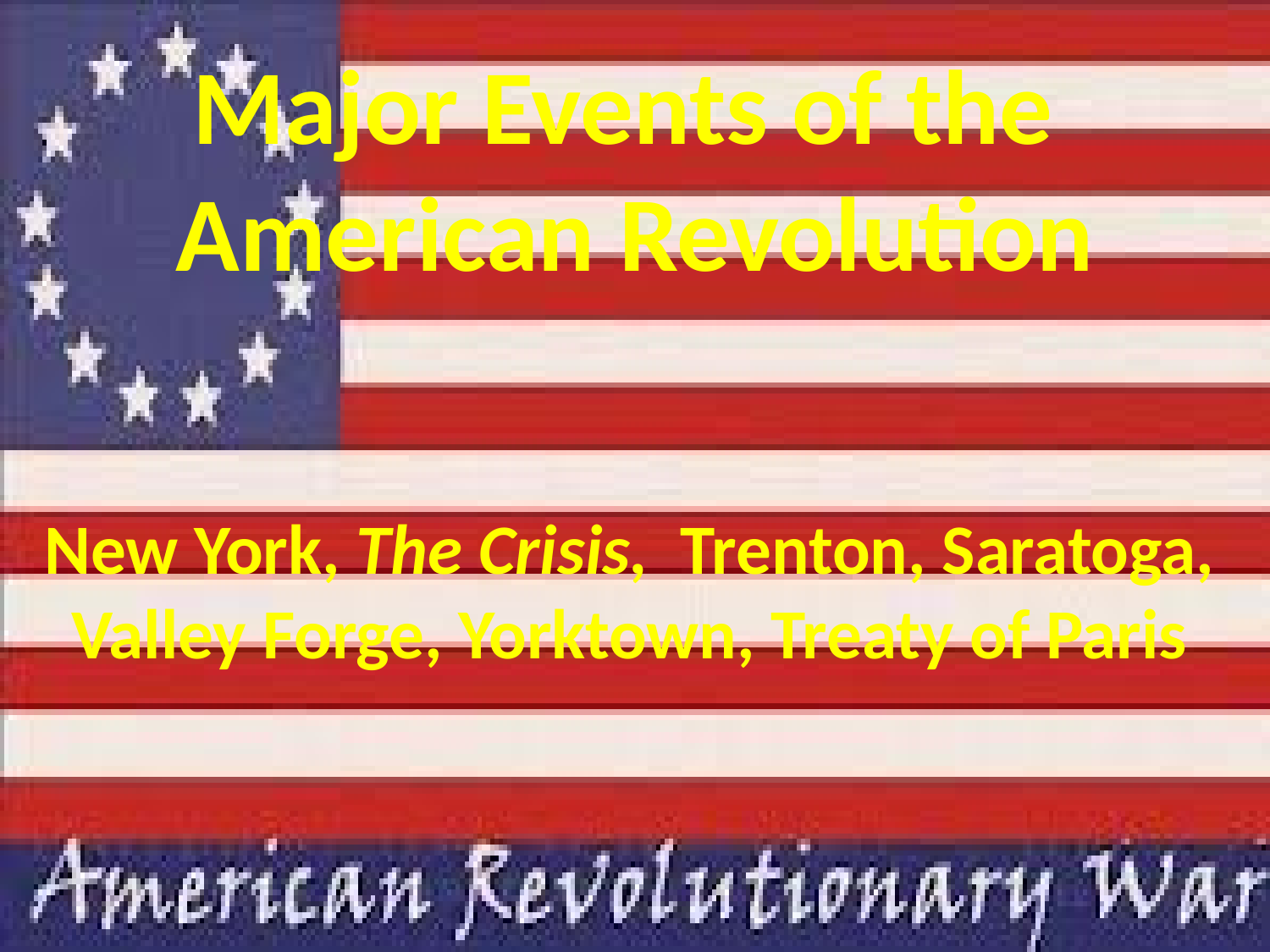

# Major Events of the American Revolution
New York, The Crisis,  Trenton, Saratoga, Valley Forge, Yorktown, Treaty of Paris